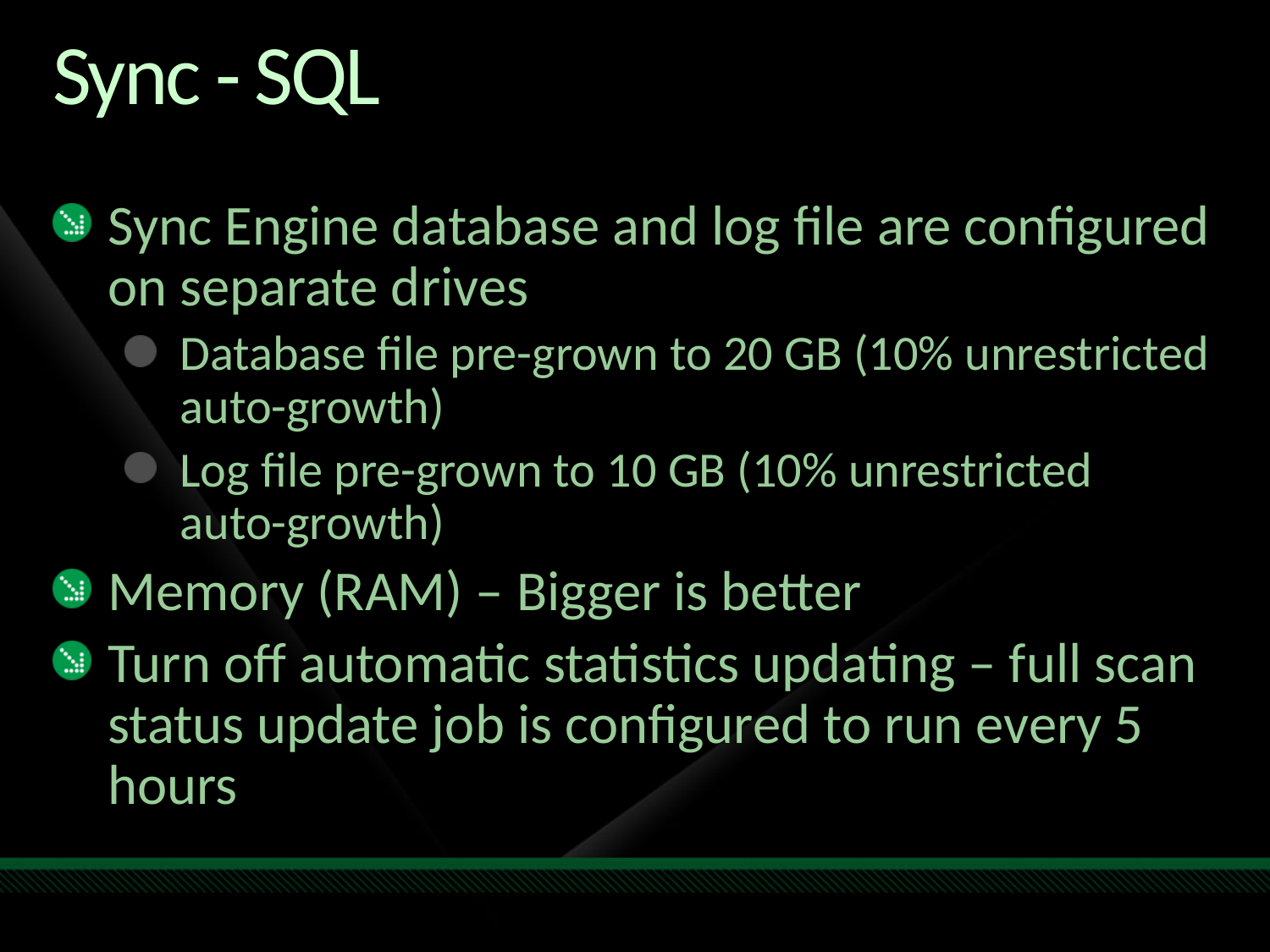

# Sync - SQL
Sync Engine database and log file are configured on separate drives
Database file pre-grown to 20 GB (10% unrestricted auto-growth)
Log file pre-grown to 10 GB (10% unrestricted
auto-growth)
Memory (RAM) – Bigger is better
Turn off automatic statistics updating – full scan status update job is configured to run every 5 hours